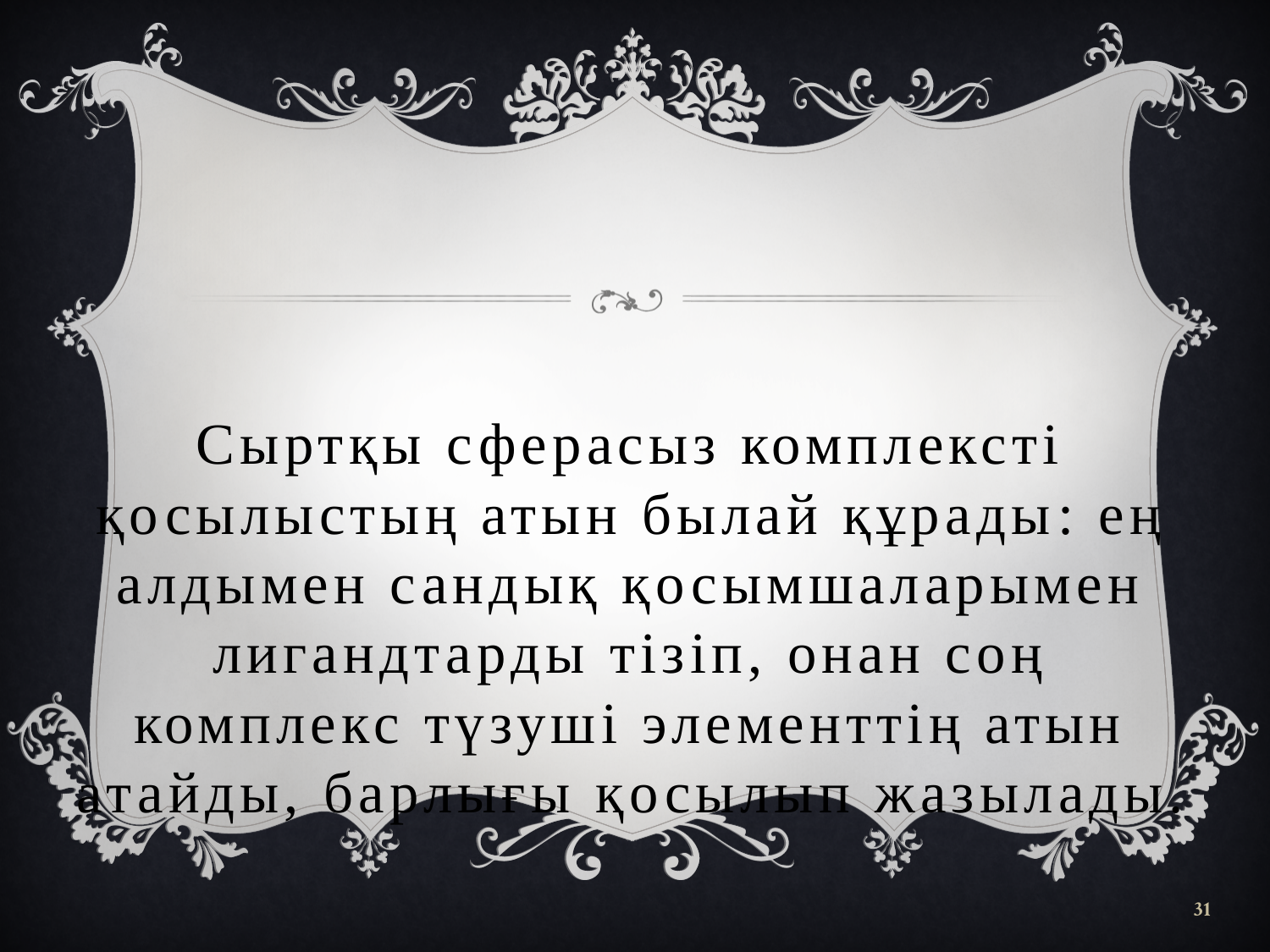

Сыртқы сферасыз комплексті қосылыстың атын былай құрады: ең алдымен сандық қосымшаларымен лигандтарды тізіп, онан соң комплекс түзуші элементтің атын атайды, барлығы қосылып жазылады.

31